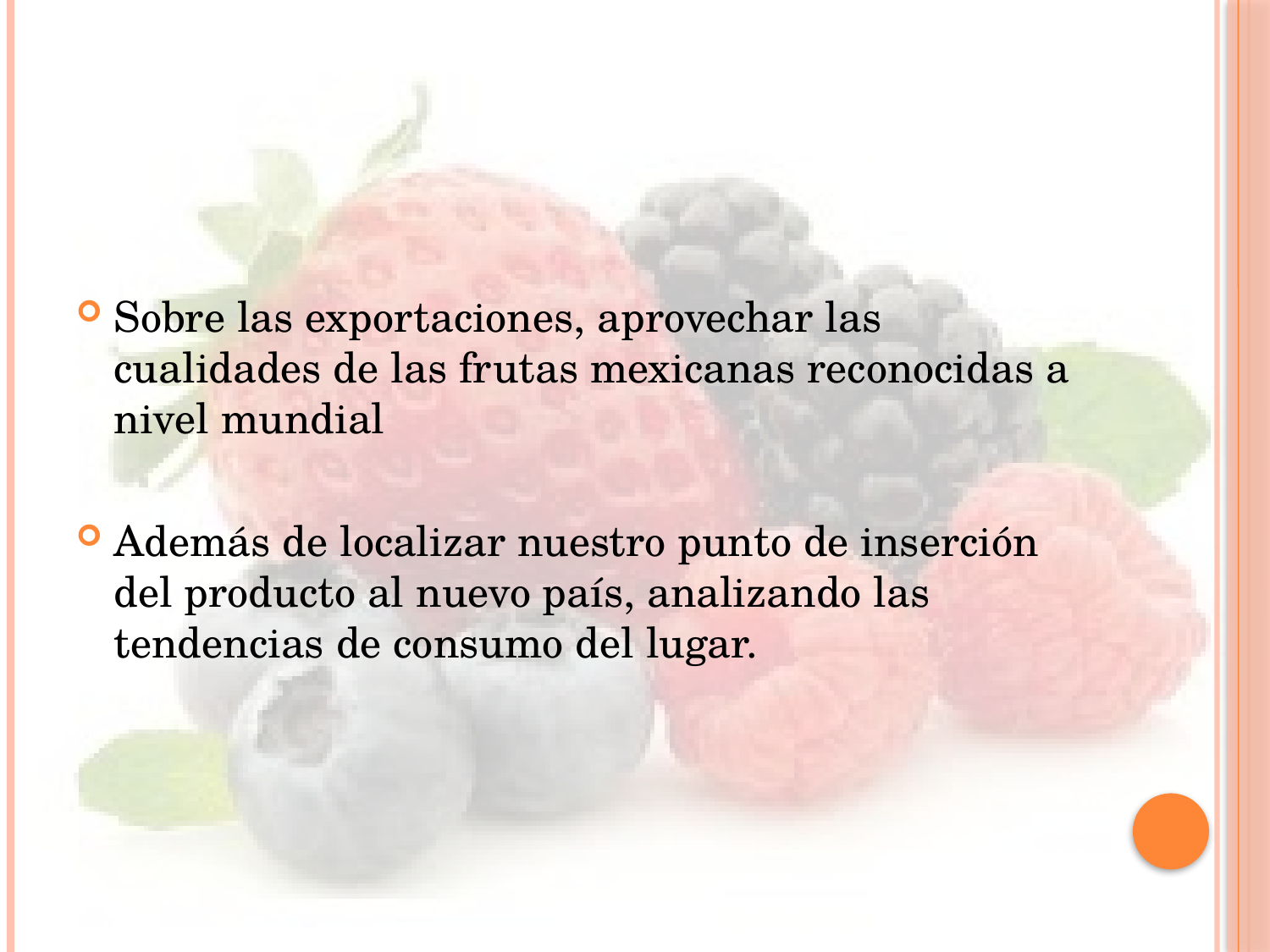

#

Sobre las exportaciones, aprovechar las cualidades de las frutas mexicanas reconocidas a nivel mundial

Además de localizar nuestro punto de inserción del producto al nuevo país, analizando las tendencias de consumo del lugar.